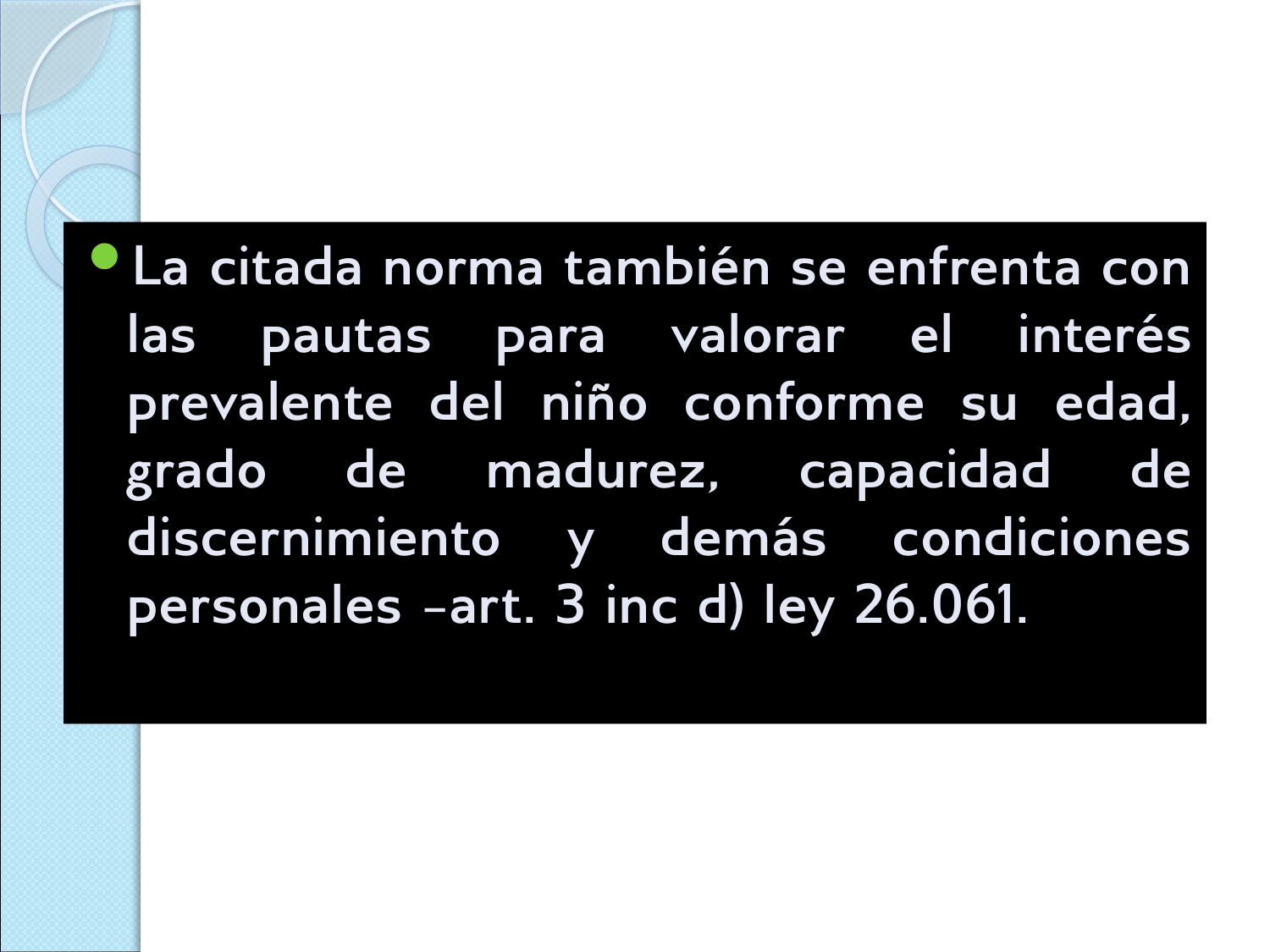

La citada norma también se enfrenta con las pautas para valorar el interés prevalente del niño conforme su edad, grado de madurez, capacidad de discernimiento y demás condiciones personales –art. 3 inc d) ley 26.061.